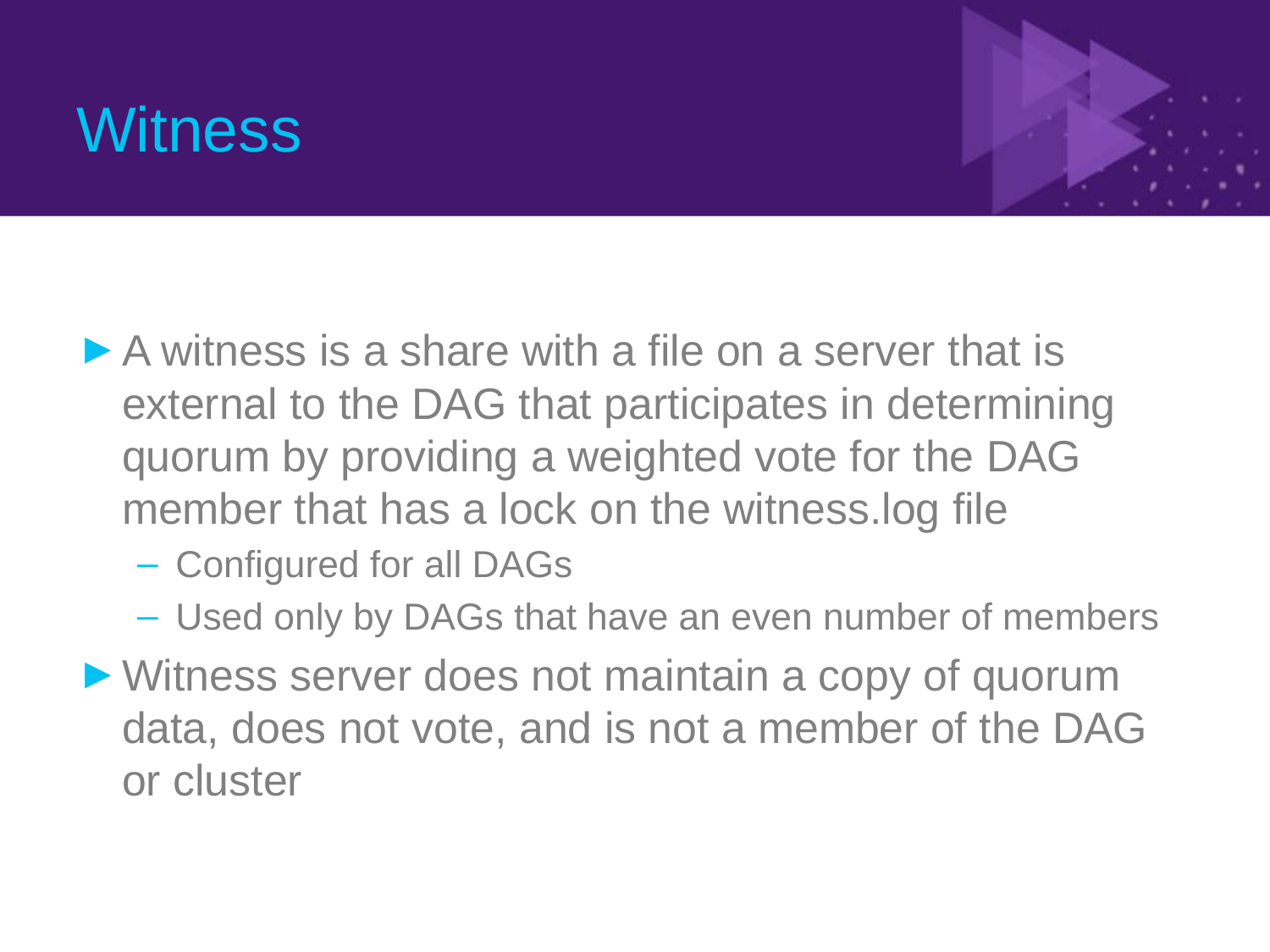

# Witness
A witness is a share with a file on a server that is external to the DAG that participates in determining quorum by providing a weighted vote for the DAG member that has a lock on the witness.log file
Configured for all DAGs
Used only by DAGs that have an even number of members
Witness server does not maintain a copy of quorum data, does not vote, and is not a member of the DAG or cluster